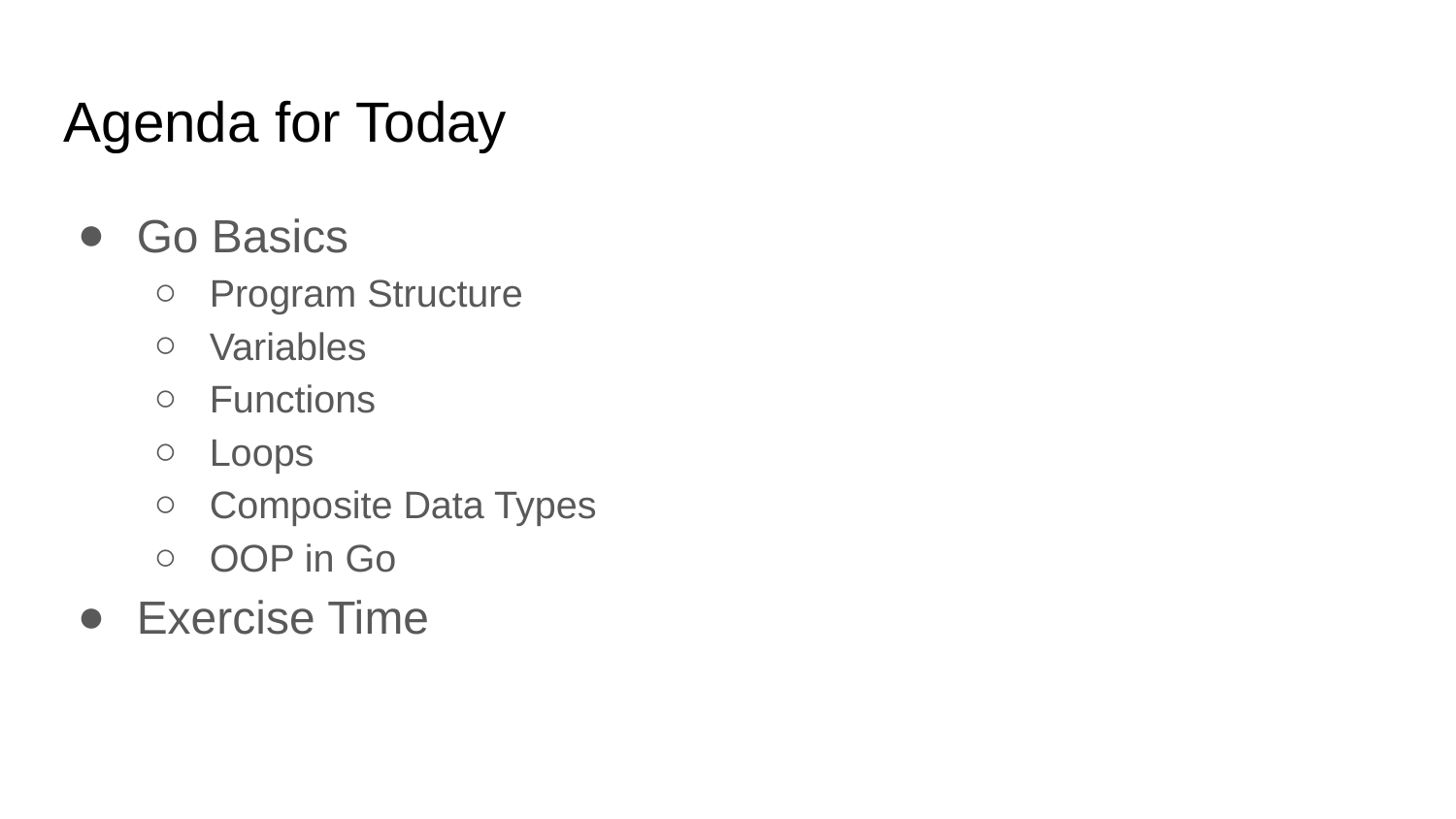

Agenda for Today
Go Basics
Program Structure
Variables
Functions
Loops
Composite Data Types
OOP in Go
Exercise Time